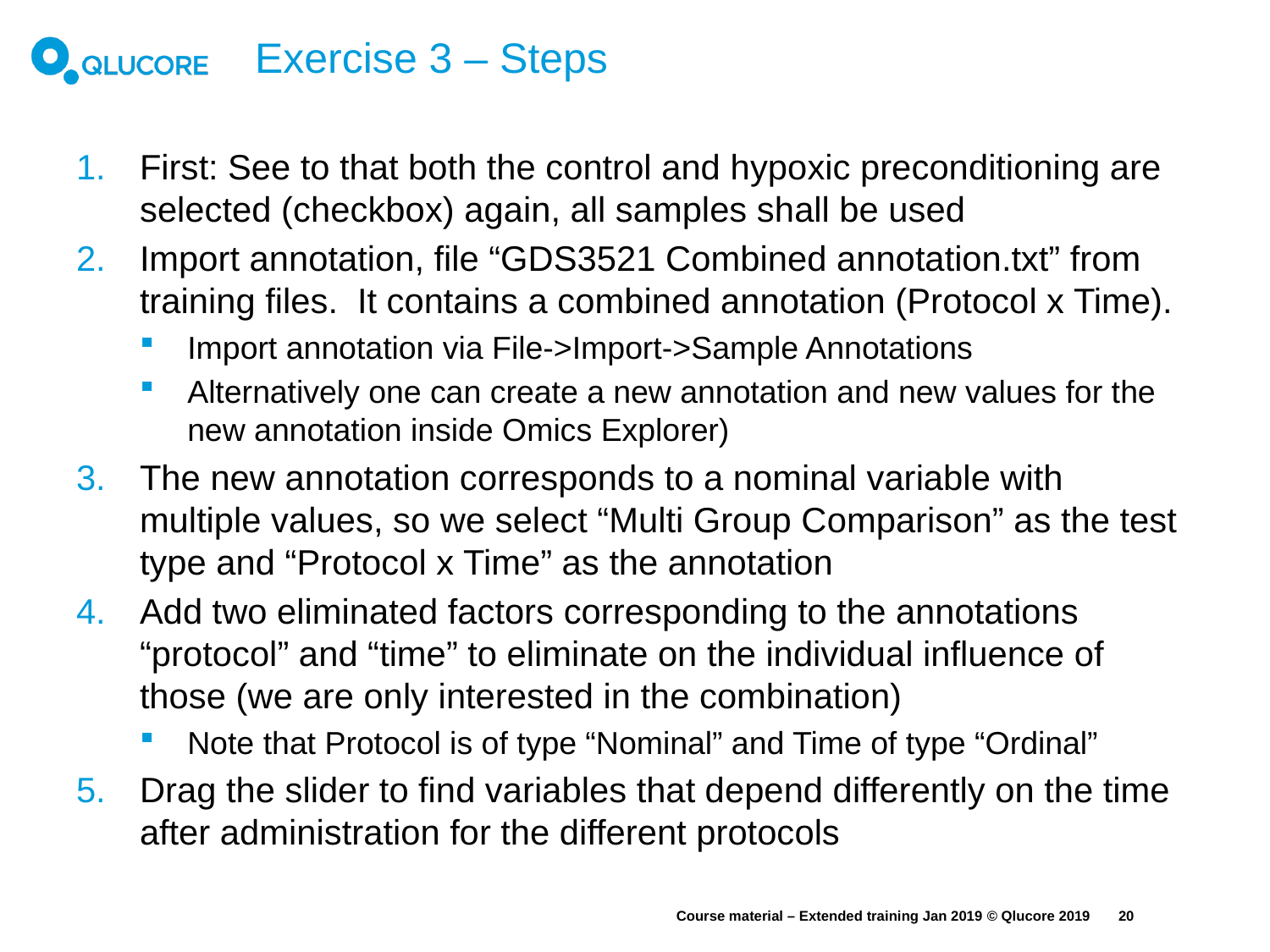

# Exercise 3 – Steps
First: See to that both the control and hypoxic preconditioning are selected (checkbox) again, all samples shall be used
Import annotation, file “GDS3521 Combined annotation.txt” from training files.  It contains a combined annotation (Protocol x Time).
Import annotation via File->Import->Sample Annotations
Alternatively one can create a new annotation and new values for the new annotation inside Omics Explorer)
The new annotation corresponds to a nominal variable with multiple values, so we select “Multi Group Comparison” as the test type and “Protocol x Time” as the annotation
Add two eliminated factors corresponding to the annotations “protocol” and “time” to eliminate on the individual influence of those (we are only interested in the combination)
Note that Protocol is of type “Nominal” and Time of type “Ordinal”
Drag the slider to find variables that depend differently on the time after administration for the different protocols